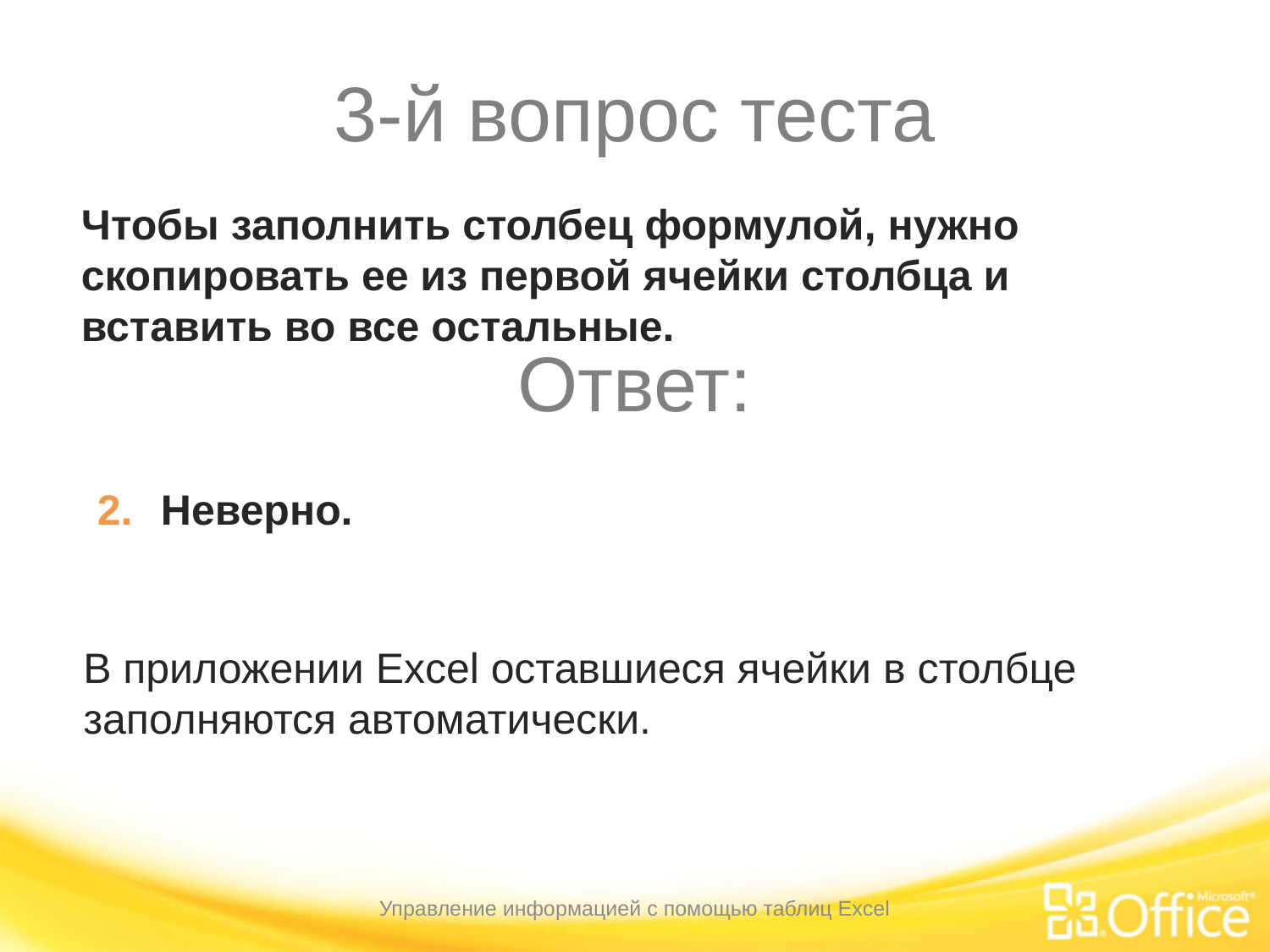

# 3-й вопрос теста
Чтобы заполнить столбец формулой, нужно скопировать ее из первой ячейки столбца и вставить во все остальные.
Ответ:
Неверно.
В приложении Excel оставшиеся ячейки в столбце заполняются автоматически.
Управление информацией с помощью таблиц Excel